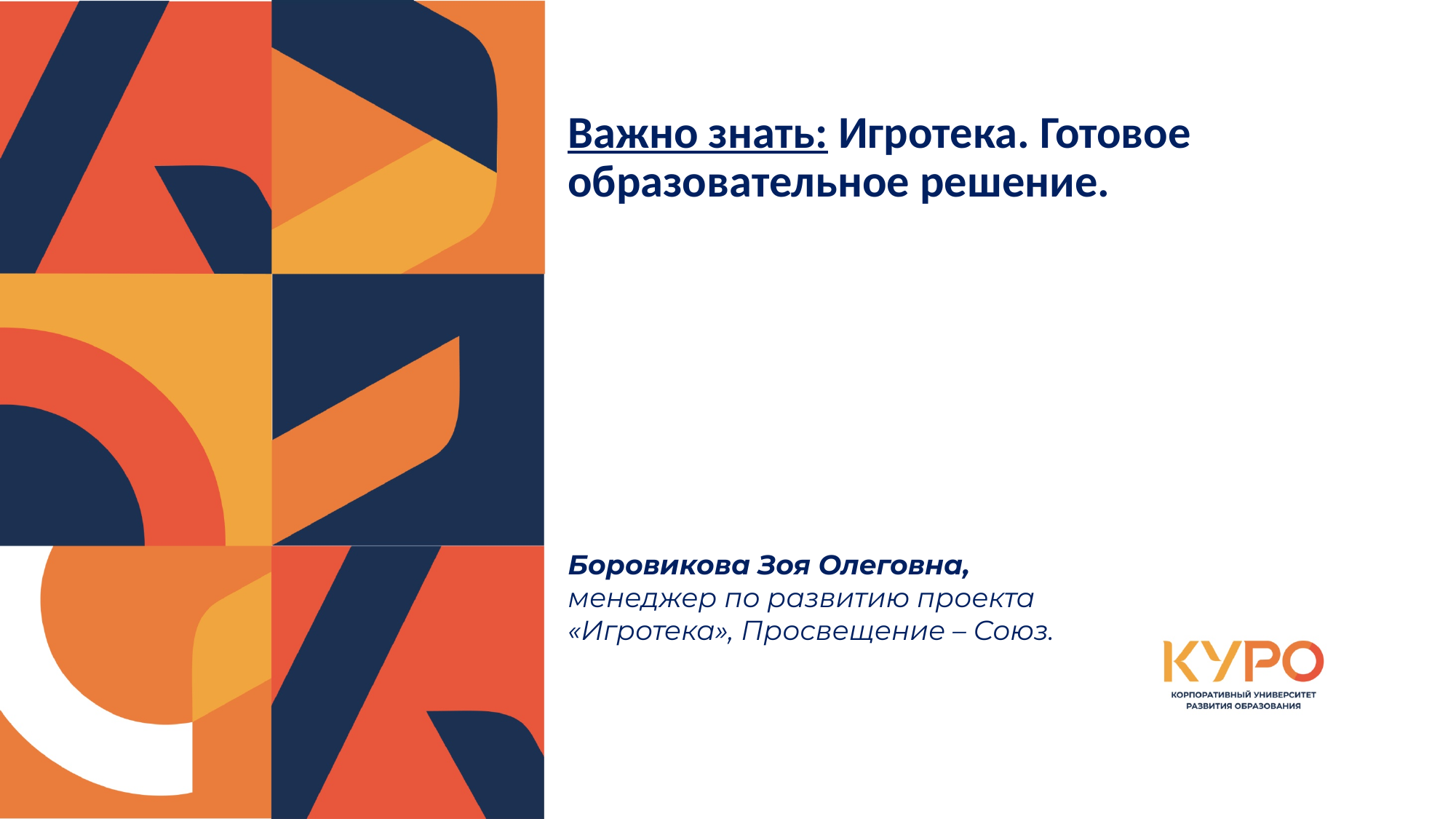

Важно знать: Игротека. Готовое образовательное решение.
Боровикова Зоя Олеговна,
менеджер по развитию проекта «Игротека», Просвещение – Союз.